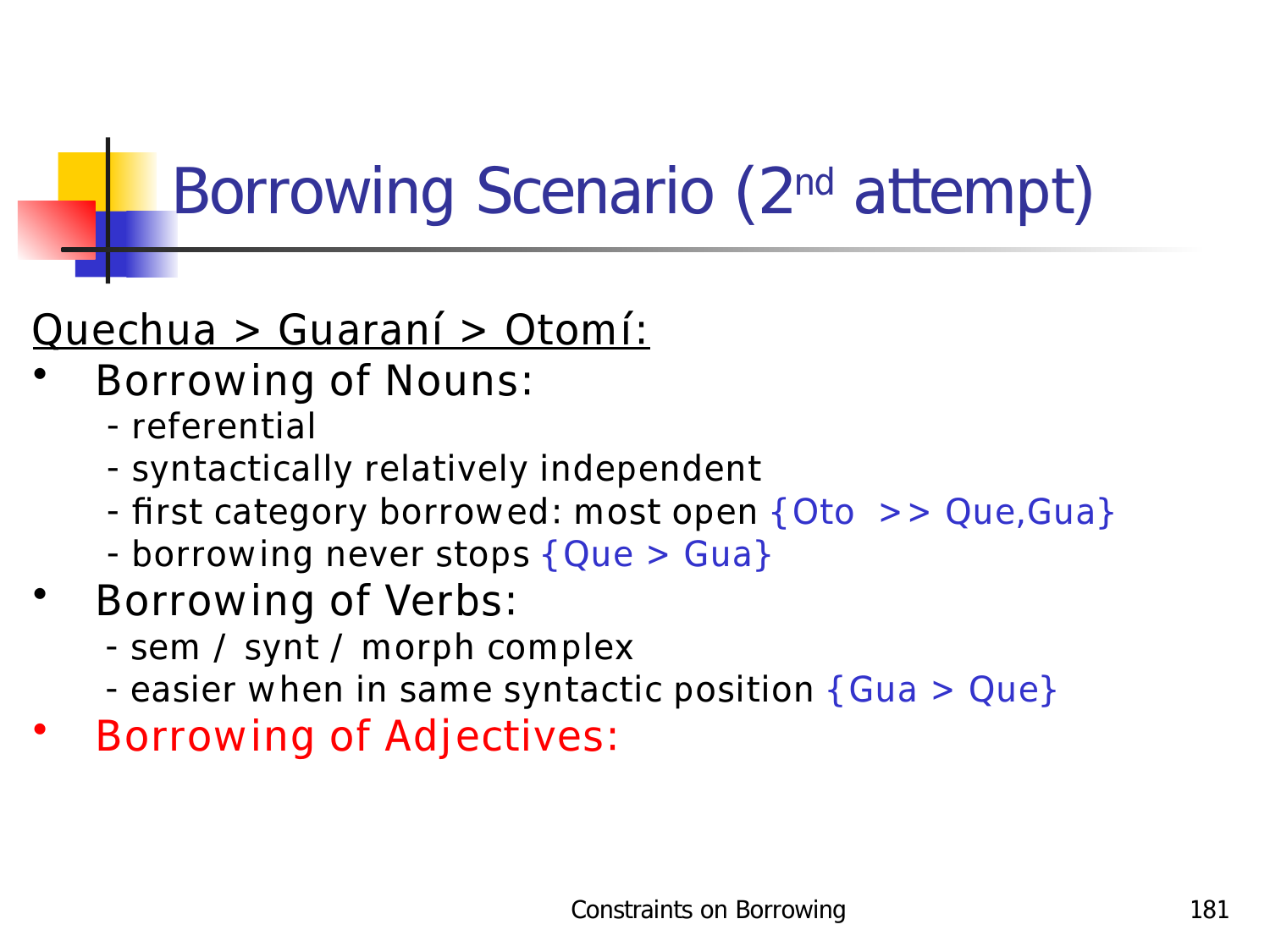

# Borrowing Scenario (2nd attempt)
Quechua > Guaraní > Otomí:
Borrowing of Nouns:
	 - referential
	 - syntactically relatively independent
	 - first category borrowed: most open {Oto  >> Que,Gua}
	 - borrowing never stops {Que > Gua}
Borrowing of Verbs:
       - sem / synt / morph complex
       - easier when in same syntactic position {Gua > Que}
Borrowing of Adjectives:
Constraints on Borrowing
181